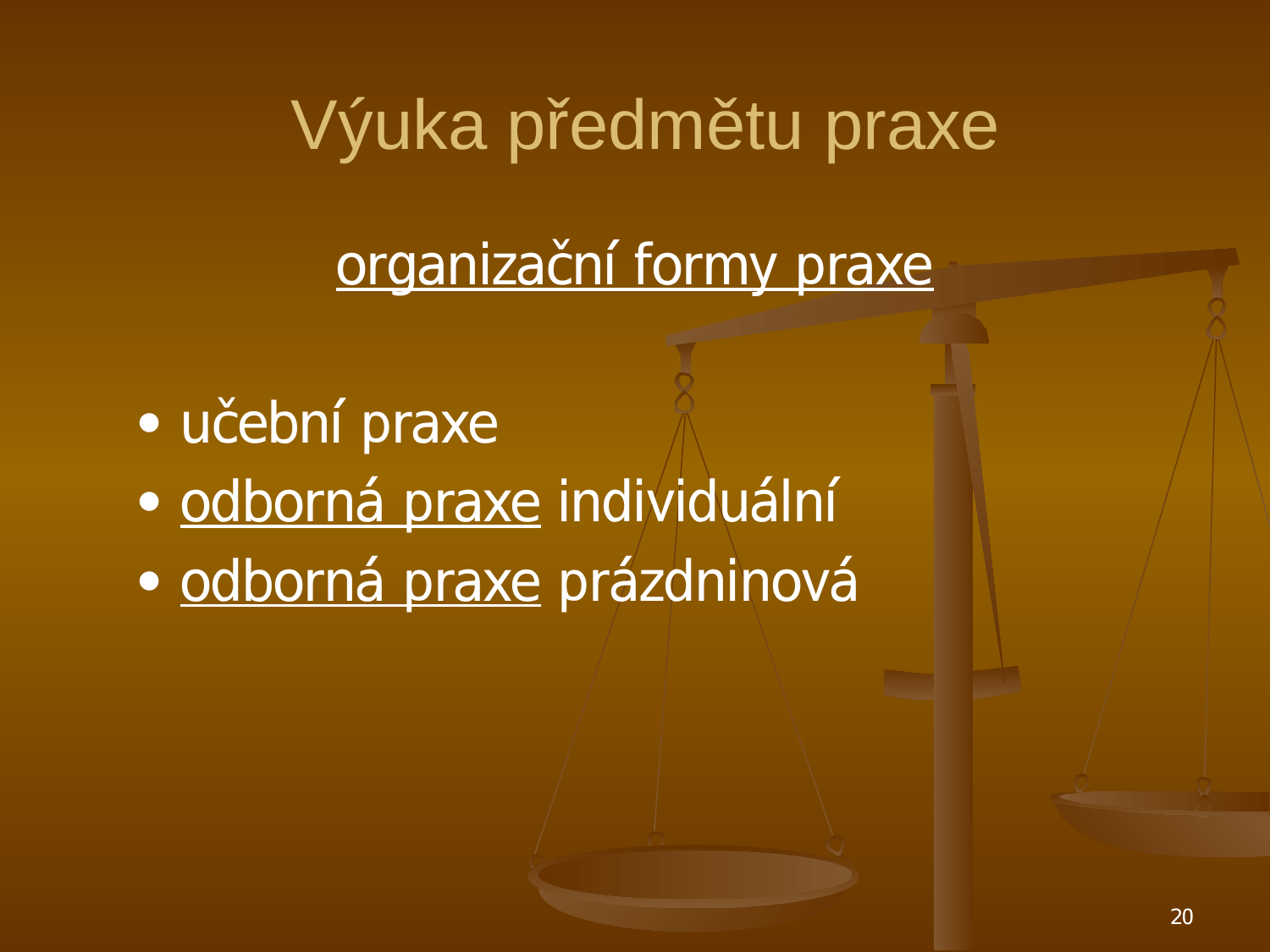

# Výuka předmětu praxe
organizační formy praxe

• učební praxe
• odborná praxe individuální
• odborná praxe prázdninová
20